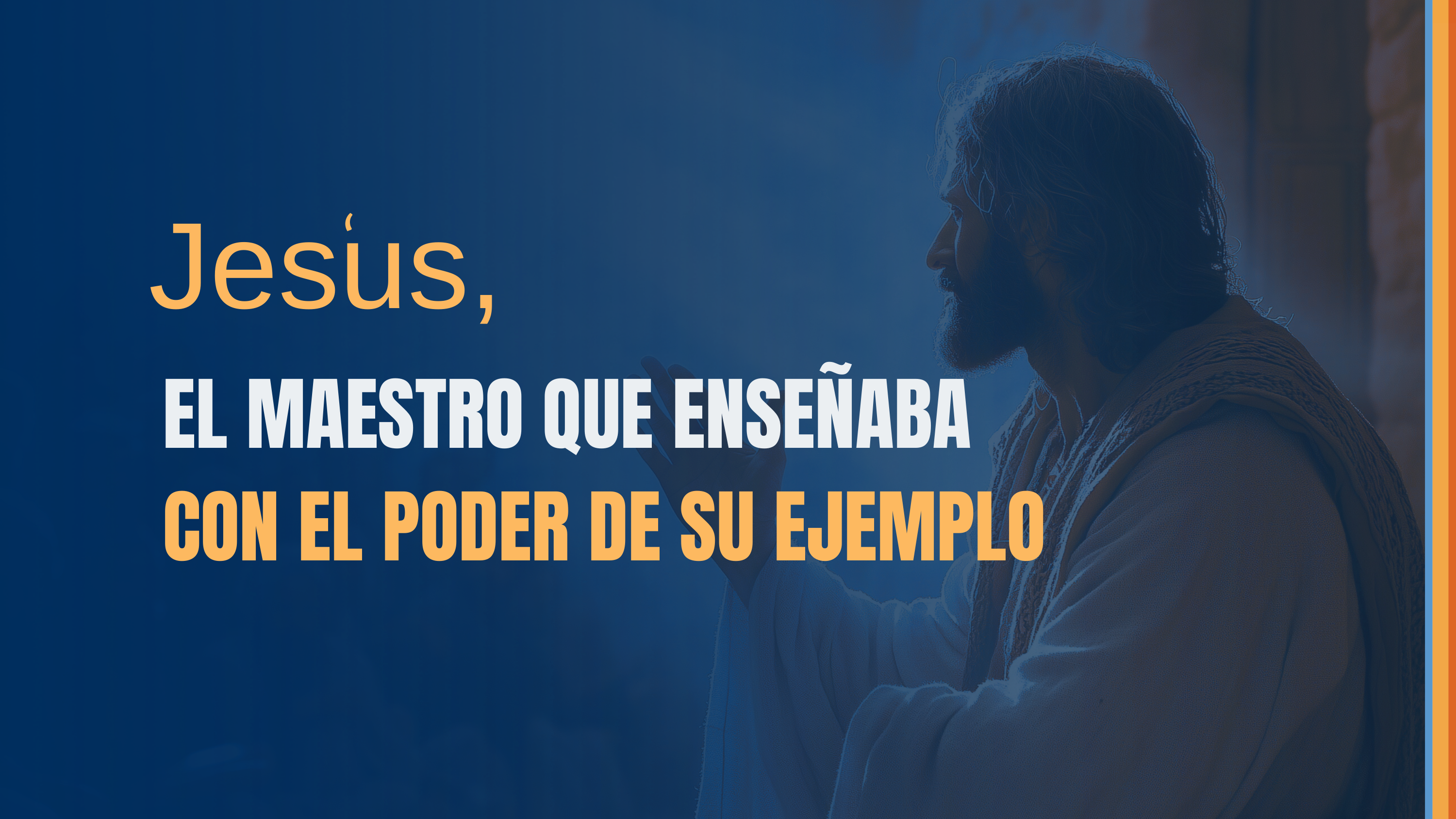

Jesus,
‘
EL MAESTRO QUE ENSEÑABA
CON EL PODER DE SU EJEMPLO